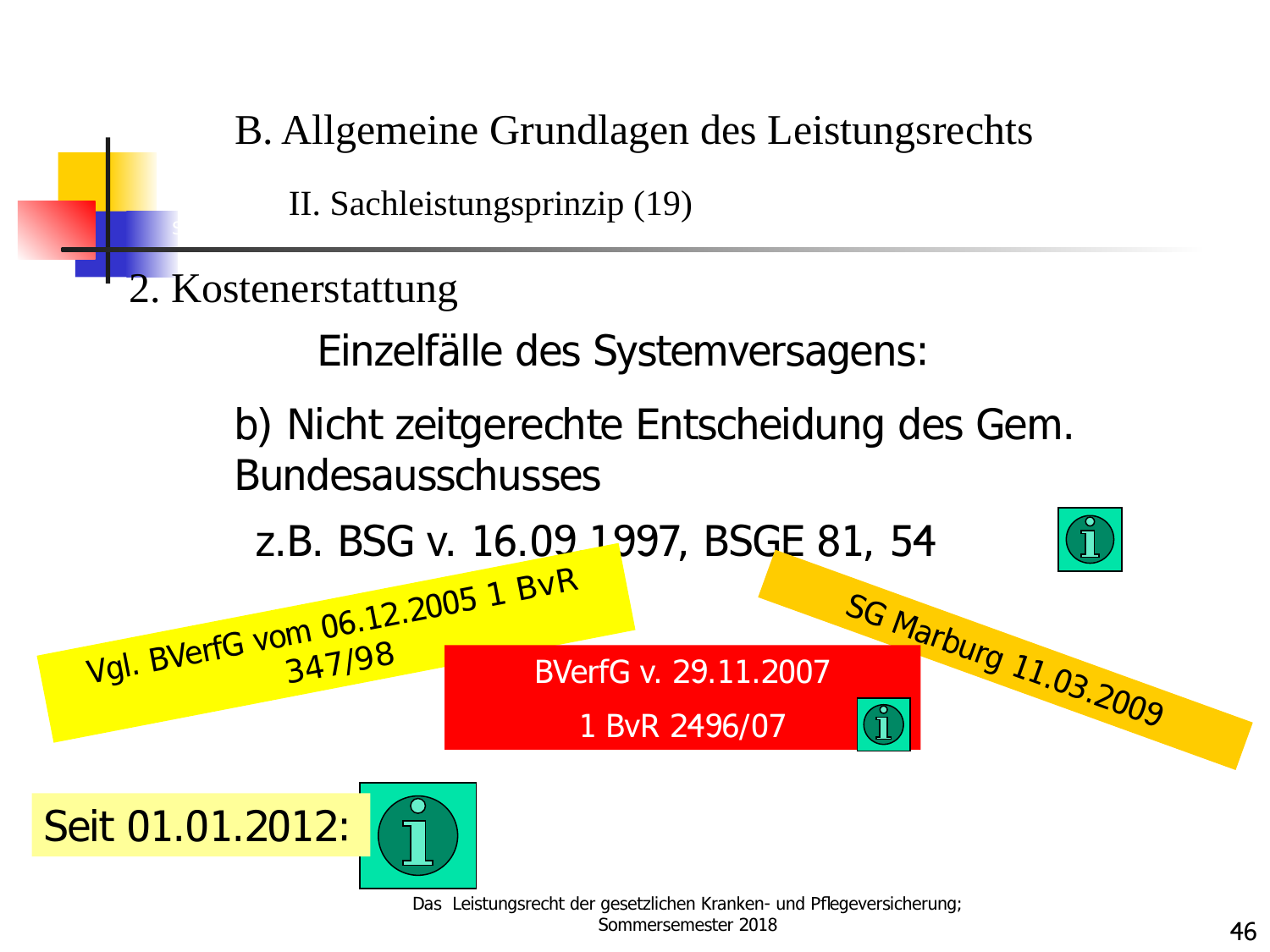

Sachleistung 19
B. Allgemeine Grundlagen des Leistungsrechts
	II. Sachleistungsprinzip (19)
2. Kostenerstattung
Einzelfälle des Systemversagens:
b) Nicht zeitgerechte Entscheidung des Gem. Bundesausschusses
z.B. BSG v. 16.09.1997, BSGE 81, 54

Vgl. BVerfG vom 06.12.2005 1 BvR 347/98
SG Marburg 11.03.2009
BVerfG v. 29.11.2007
1 BvR 2496/07

Seit 01.01.2012:
Das  Leistungsrecht der gesetzlichen Kranken- und Pflegeversicherung; Sommersemester 2018
46